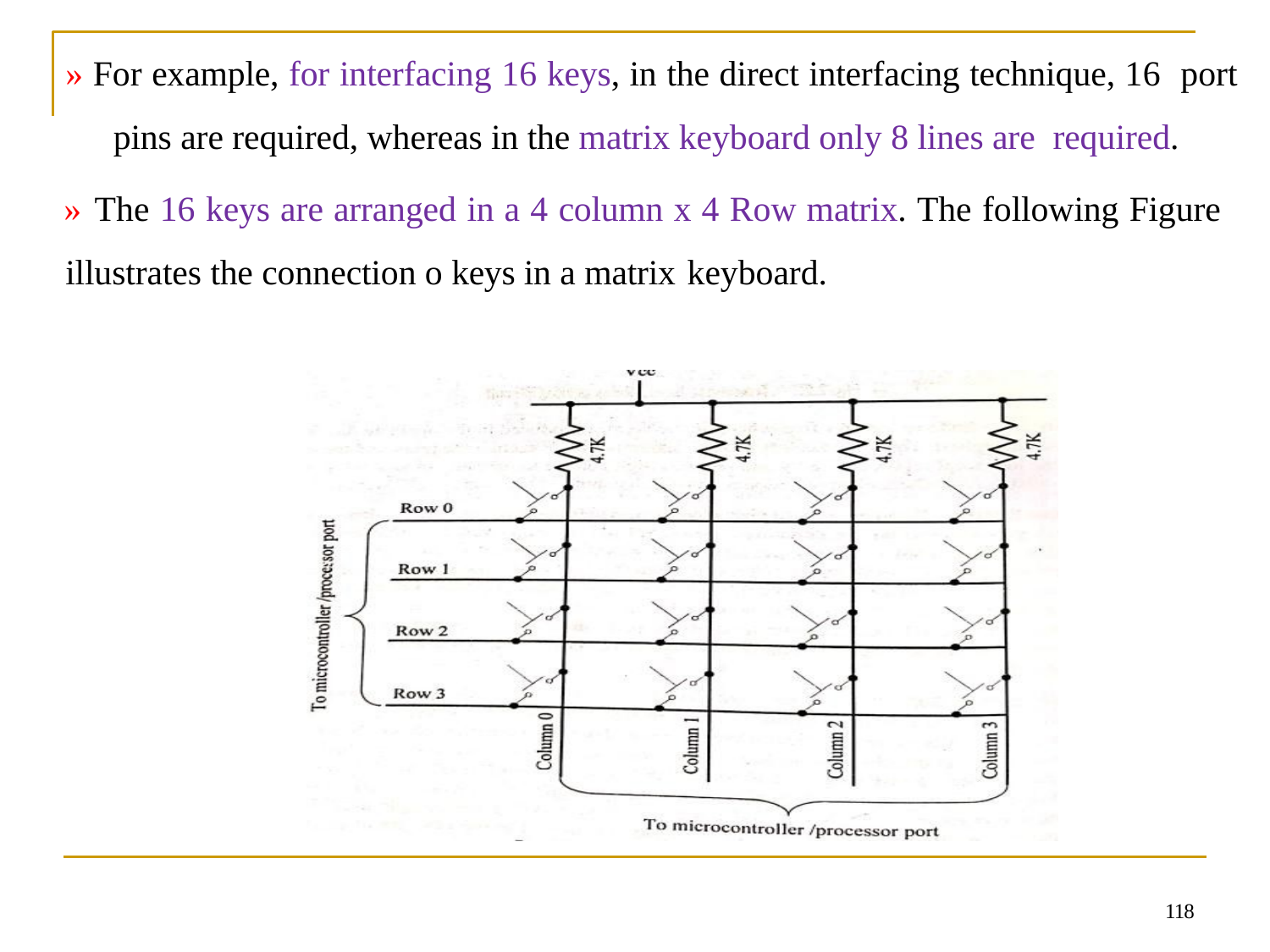

» For example, for interfacing 16 keys, in the direct interfacing technique, 16  port pins are required, whereas in the matrix keyboard only 8 lines are  required.
» The 16 keys are arranged in a 4 column x 4 Row matrix. The following Figure
illustrates the connection o keys in a matrix keyboard.

118